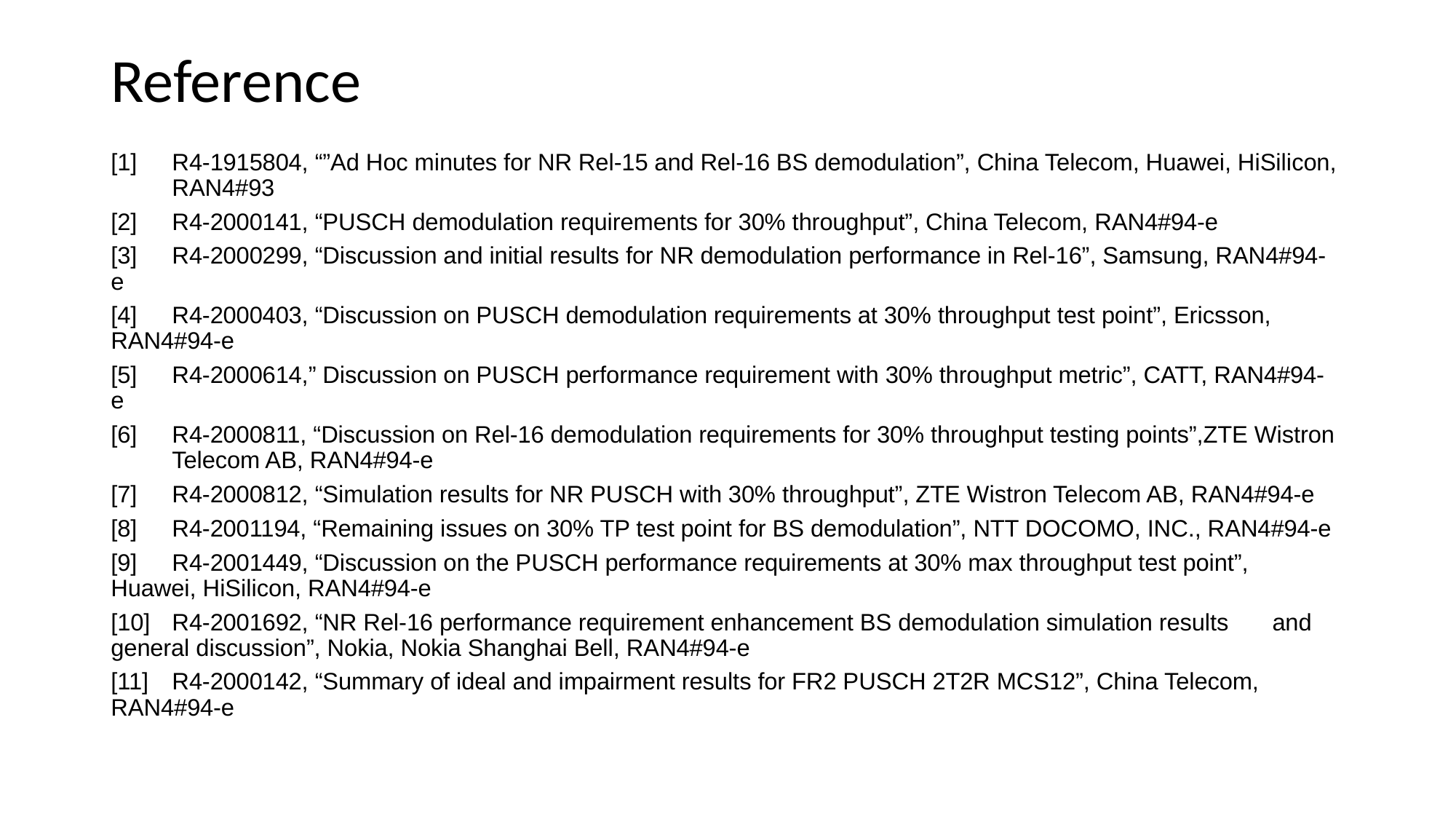

# Reference
[1]	R4-1915804, “”Ad Hoc minutes for NR Rel-15 and Rel-16 BS demodulation”, China Telecom, Huawei, HiSilicon, 	RAN4#93
[2]	R4-2000141, “PUSCH demodulation requirements for 30% throughput”, China Telecom, RAN4#94-e
[3] 	R4-2000299, “Discussion and initial results for NR demodulation performance in Rel-16”, Samsung, RAN4#94-	e
[4]	R4-2000403, “Discussion on PUSCH demodulation requirements at 30% throughput test point”, Ericsson, 	RAN4#94-e
[5]	R4-2000614,” Discussion on PUSCH performance requirement with 30% throughput metric”, CATT, RAN4#94-	e
[6]	R4-2000811, “Discussion on Rel-16 demodulation requirements for 30% throughput testing points”,ZTE Wistron 	Telecom AB, RAN4#94-e
[7]	R4-2000812, “Simulation results for NR PUSCH with 30% throughput”, ZTE Wistron Telecom AB, RAN4#94-e
[8]	R4-2001194, “Remaining issues on 30% TP test point for BS demodulation”, NTT DOCOMO, INC., RAN4#94-e
[9]	R4-2001449, “Discussion on the PUSCH performance requirements at 30% max throughput test point”,	Huawei, HiSilicon, RAN4#94-e
[10]	R4-2001692, “NR Rel-16 performance requirement enhancement BS demodulation simulation results 	and general discussion”, Nokia, Nokia Shanghai Bell, RAN4#94-e
[11]	R4-2000142, “Summary of ideal and impairment results for FR2 PUSCH 2T2R MCS12”, China Telecom, 	RAN4#94-e